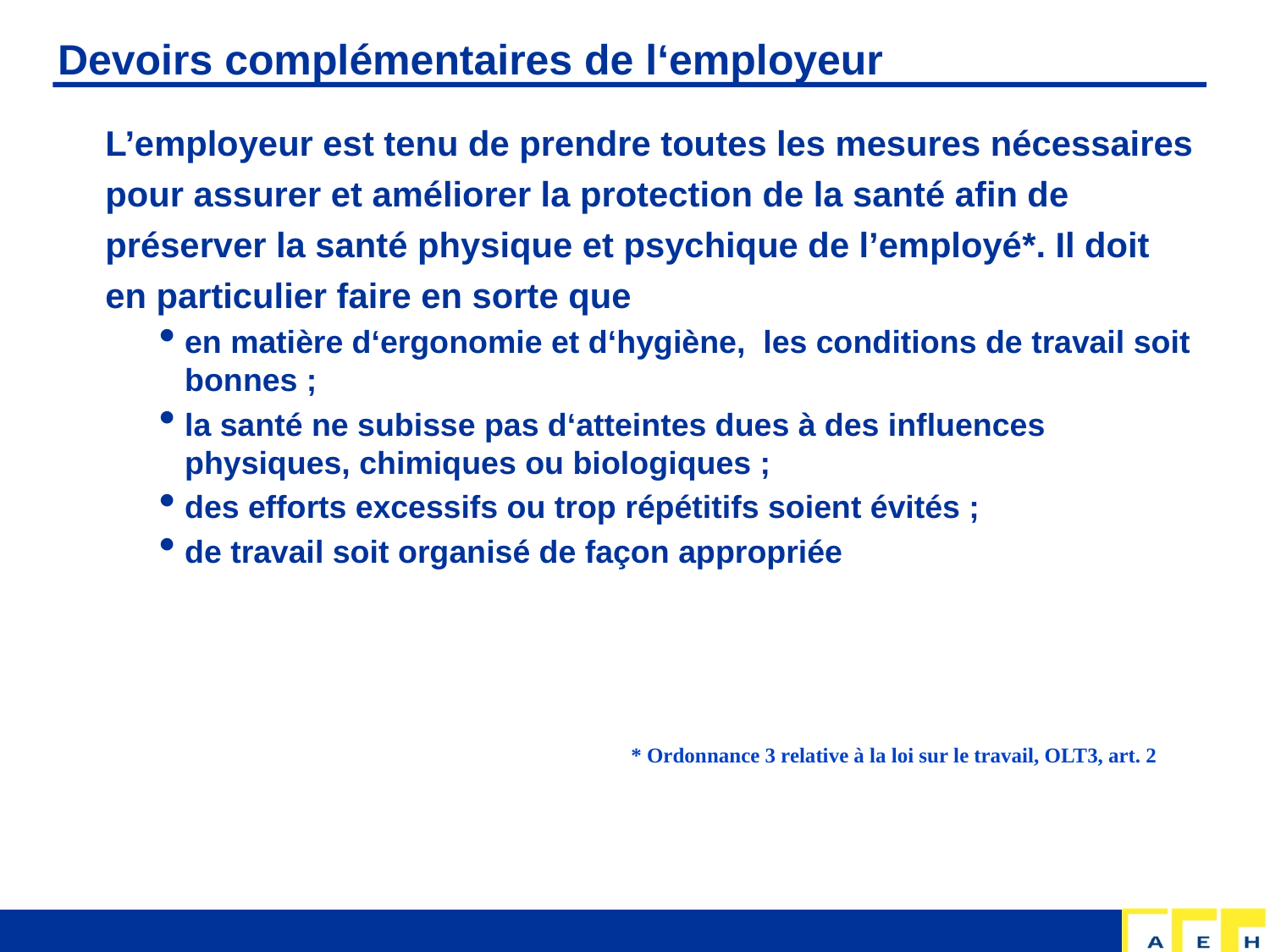

# Devoirs complémentaires de l‘employeur
L’employeur est tenu de prendre toutes les mesures nécessaires pour assurer et améliorer la protection de la santé afin de préserver la santé physique et psychique de l’employé*. Il doit en particulier faire en sorte que
en matière d‘ergonomie et d‘hygiène,  les conditions de travail soit bonnes ;
la santé ne subisse pas d‘atteintes dues à des influences  physiques, chimiques ou biologiques ;
des efforts excessifs ou trop répétitifs soient évités ;
de travail soit organisé de façon appropriée

* Ordonnance 3 relative à la loi sur le travail, OLT3, art. 2